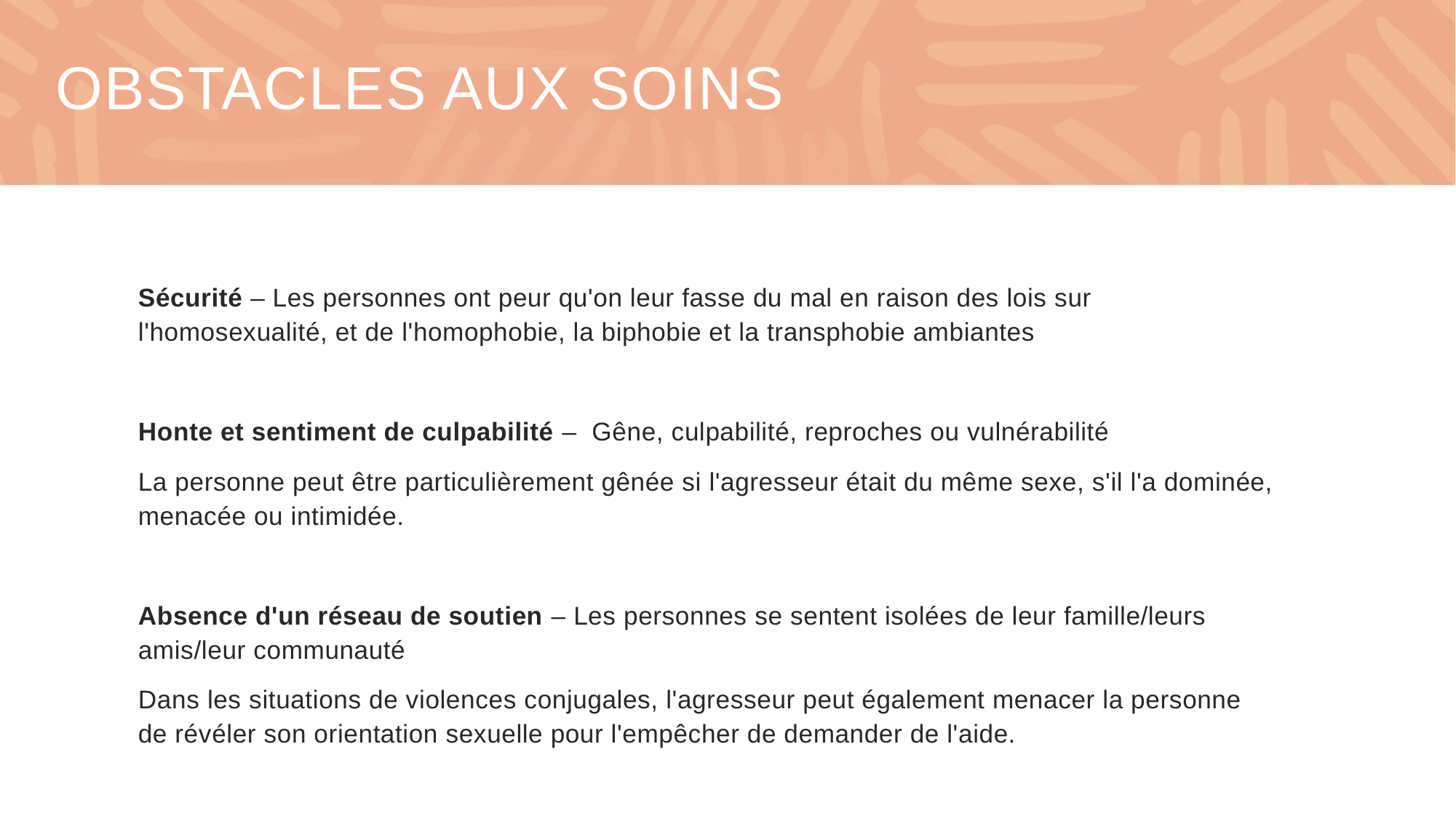

# Obstacles aux soins
Sécurité – Les personnes ont peur qu'on leur fasse du mal en raison des lois sur l'homosexualité, et de l'homophobie, la biphobie et la transphobie ambiantes

Honte et sentiment de culpabilité –  Gêne, culpabilité, reproches ou vulnérabilité
La personne peut être particulièrement gênée si l'agresseur était du même sexe, s'il l'a dominée, menacée ou intimidée.

Absence d'un réseau de soutien  – Les personnes se sentent isolées de leur famille/leurs amis/leur communauté
Dans les situations de violences conjugales, l'agresseur peut également menacer la personne de révéler son orientation sexuelle pour l'empêcher de demander de l'aide.